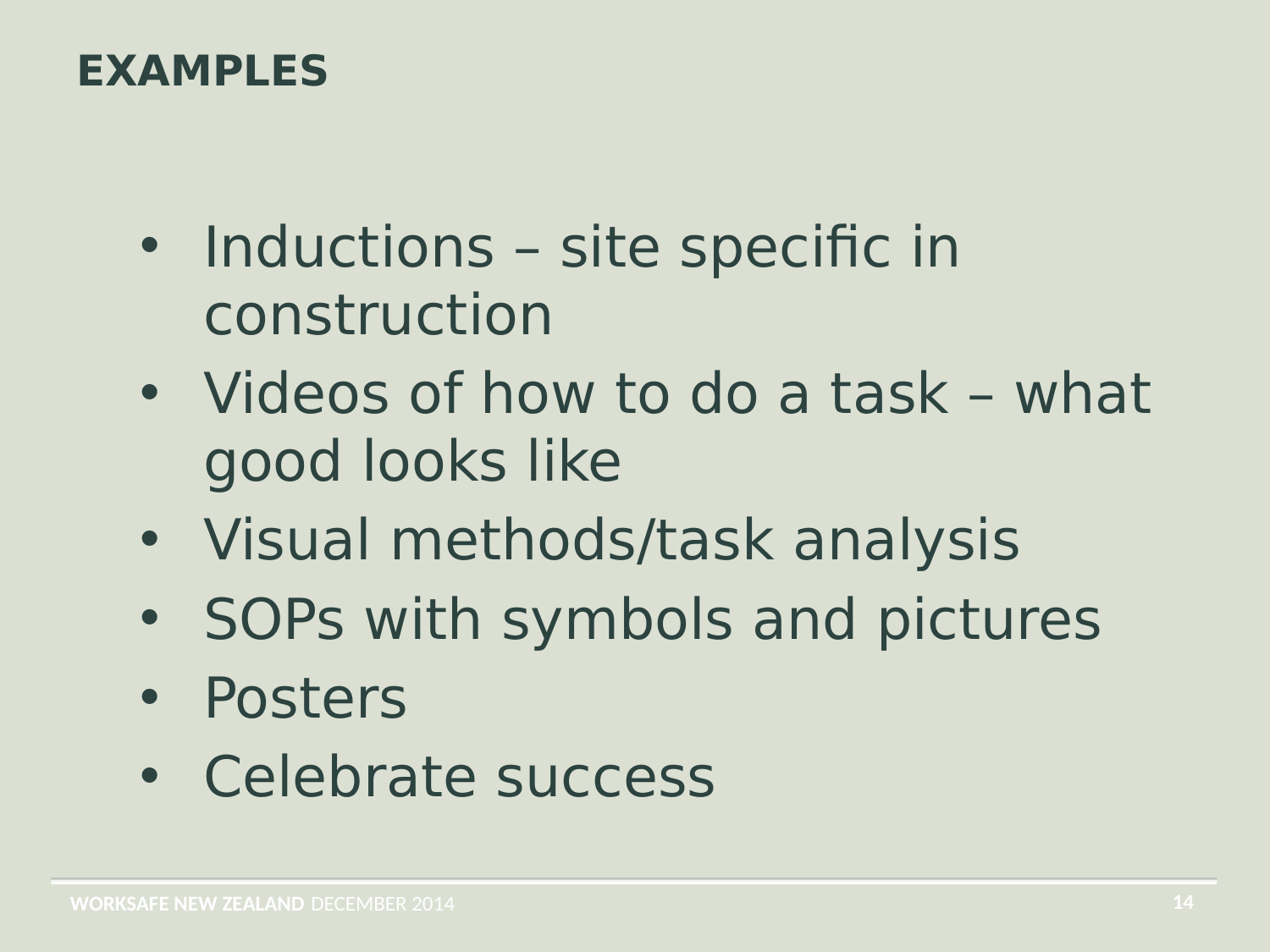

# examples
Inductions – site specific in construction
Videos of how to do a task – what good looks like
Visual methods/task analysis
SOPs with symbols and pictures
Posters
Celebrate success

14
WORKSAFE NEW ZEALAND
DECEMBER 2014